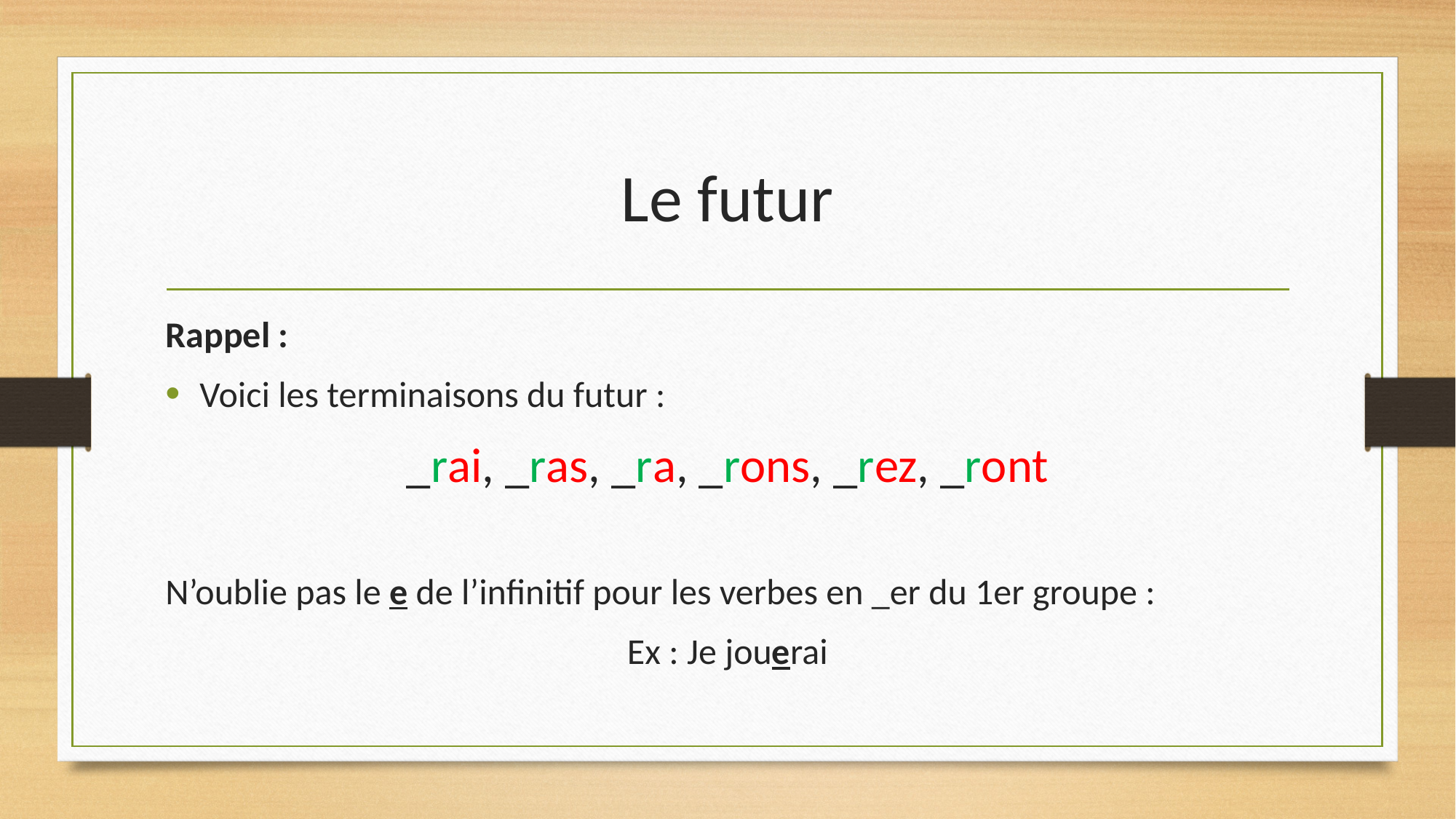

# Le futur
Rappel :
Voici les terminaisons du futur :
_rai, _ras, _ra, _rons, _rez, _ront

N’oublie pas le e de l’infinitif pour les verbes en _er du 1er groupe :
Ex : Je jouerai